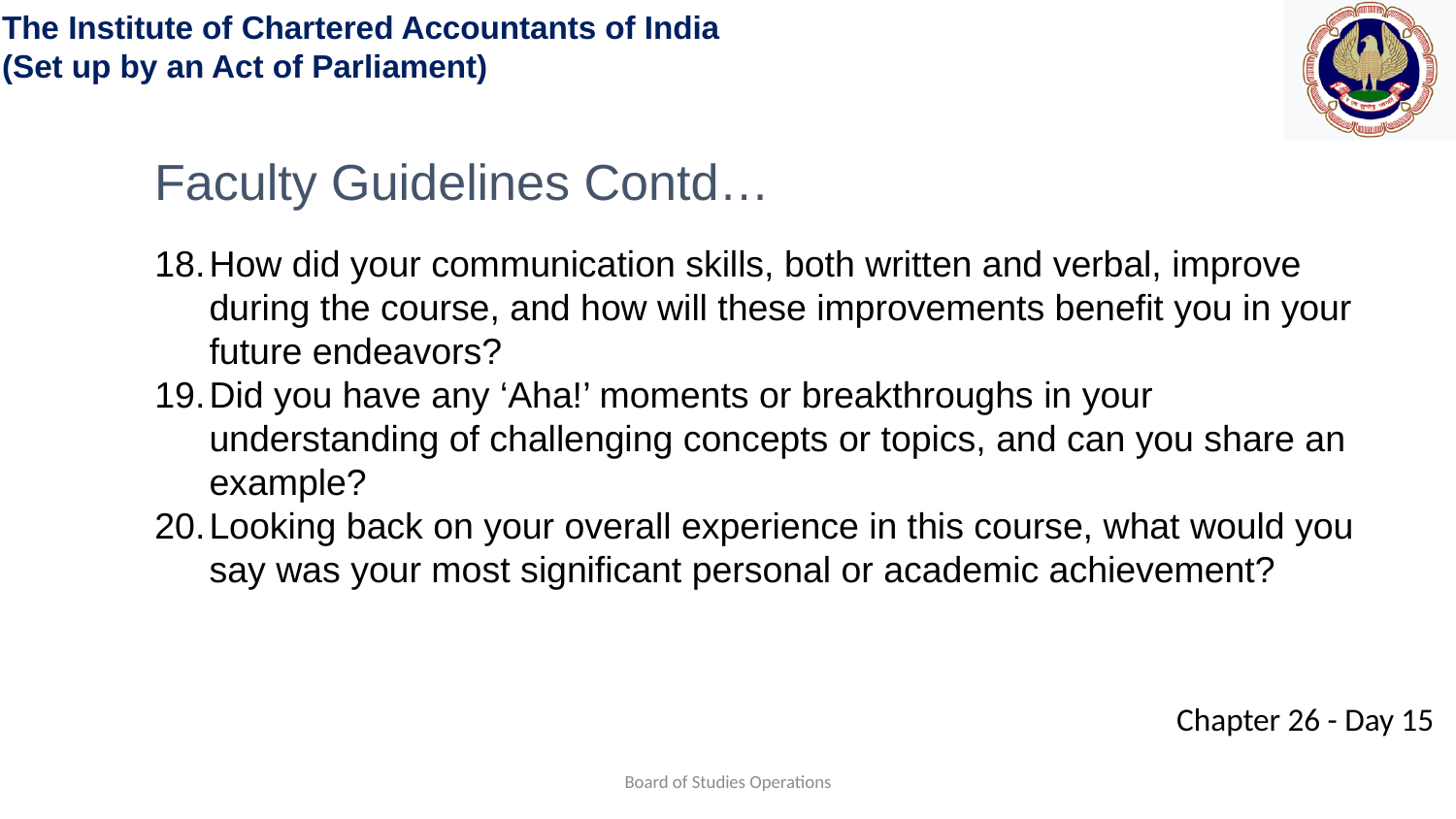

Faculty Guidelines Contd…
How did your communication skills, both written and verbal, improve during the course, and how will these improvements benefit you in your future endeavors?
Did you have any ‘Aha!’ moments or breakthroughs in your understanding of challenging concepts or topics, and can you share an example?
Looking back on your overall experience in this course, what would you say was your most significant personal or academic achievement?
Board of Studies Operations